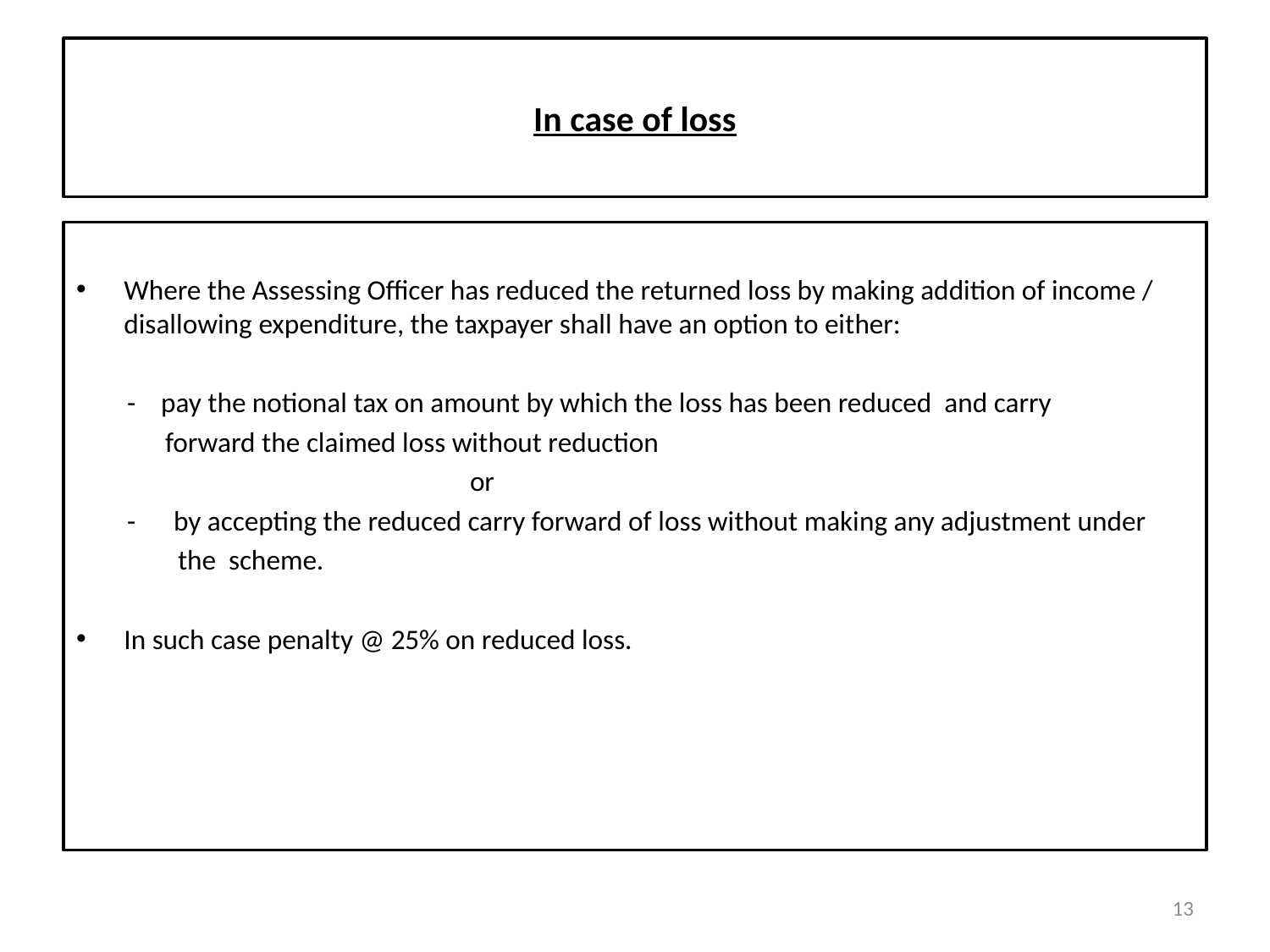

# In case of loss

Where the Assessing Officer has reduced the returned loss by making addition of income / disallowing expenditure, the taxpayer shall have an option to either:

        -    pay the notional tax on amount by which the loss has been reduced  and carry
              forward the claimed loss without reduction
                                                              or
        -      by accepting the reduced carry forward of loss without making any adjustment under
                the  scheme.

In such case penalty @ 25% on reduced loss.

13